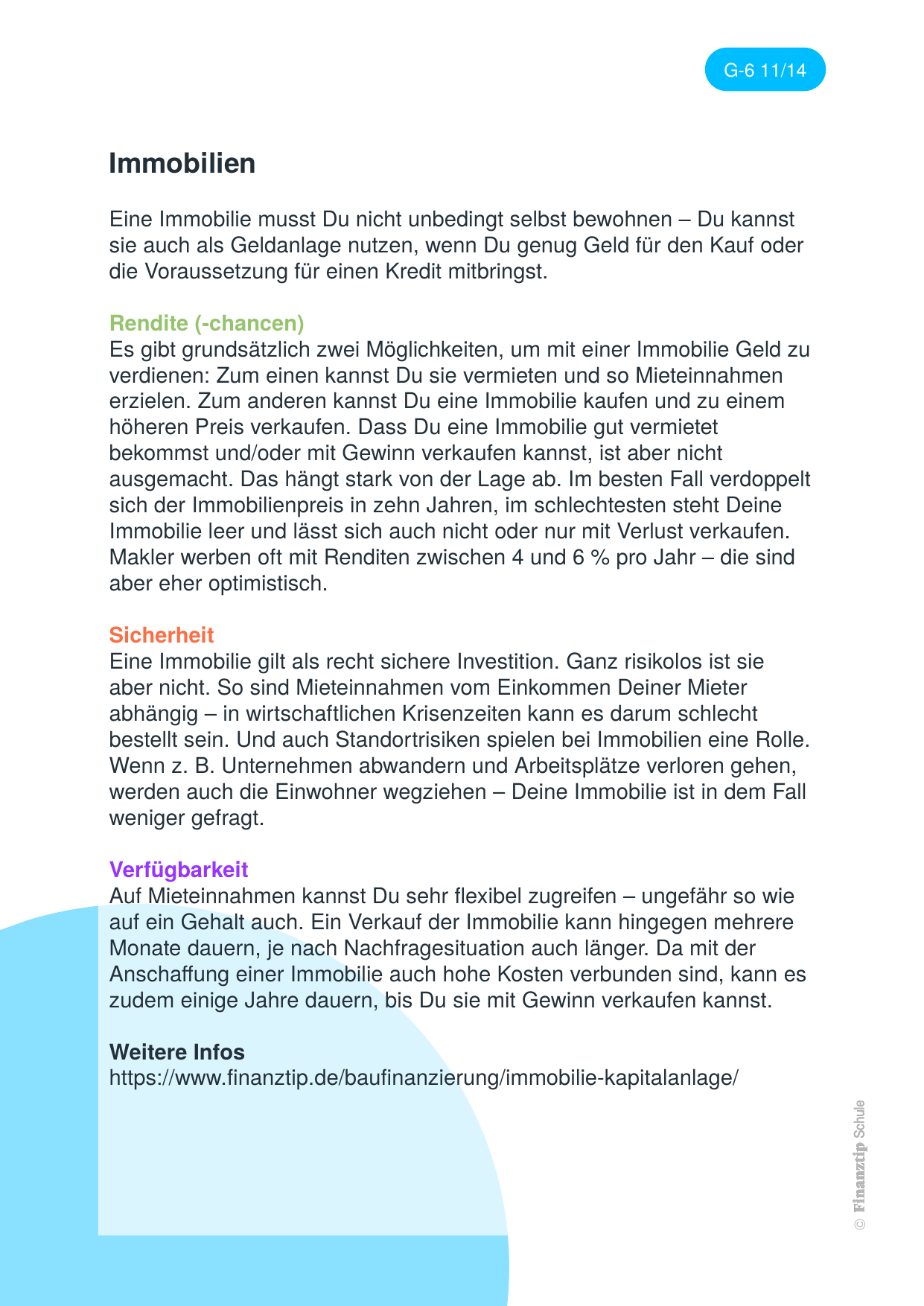

Immobilien

Eine Immobilie musst Du nicht unbedingt selbst bewohnen – Du kannst sie auch als Geldanlage nutzen, wenn Du genug Geld für den Kauf oder die Voraussetzung für einen Kredit mitbringst.

Rendite (-chancen)
Es gibt grundsätzlich zwei Möglichkeiten, um mit einer Immobilie Geld zu verdienen: Zum einen kannst Du sie vermieten und so Mieteinnahmen erzielen. Zum anderen kannst Du eine Immobilie kaufen und zu einem höheren Preis verkaufen. Dass Du eine Immobilie gut vermietet bekommst und/oder mit Gewinn verkaufen kannst, ist aber nicht ausgemacht. Das hängt stark von der Lage ab. Im besten Fall verdoppelt sich der Immobilienpreis in zehn Jahren, im schlechtesten steht Deine Immobilie leer und lässt sich auch nicht oder nur mit Verlust verkaufen. Makler werben oft mit Renditen zwischen 4 und 6 % pro Jahr – die sind aber eher optimistisch.

Sicherheit
Eine Immobilie gilt als recht sichere Investition. Ganz risikolos ist sie aber nicht. So sind Mieteinnahmen vom Einkommen Deiner Mieter abhängig – in wirtschaftlichen Krisenzeiten kann es darum schlecht bestellt sein. Und auch Standortrisiken spielen bei Immobilien eine Rolle. Wenn z. B. Unternehmen abwandern und Arbeitsplätze verloren gehen, werden auch die Einwohner wegziehen – Deine Immobilie ist in dem Fall weniger gefragt.

Verfügbarkeit
Auf Mieteinnahmen kannst Du sehr flexibel zugreifen – ungefähr so wie auf ein Gehalt auch. Ein Verkauf der Immobilie kann hingegen mehrere Monate dauern, je nach Nachfragesituation auch länger. Da mit der Anschaffung einer Immobilie auch hohe Kosten verbunden sind, kann es zudem einige Jahre dauern, bis Du sie mit Gewinn verkaufen kannst.

Weitere Infos
https://www.finanztip.de/baufinanzierung/immobilie-kapitalanlage/